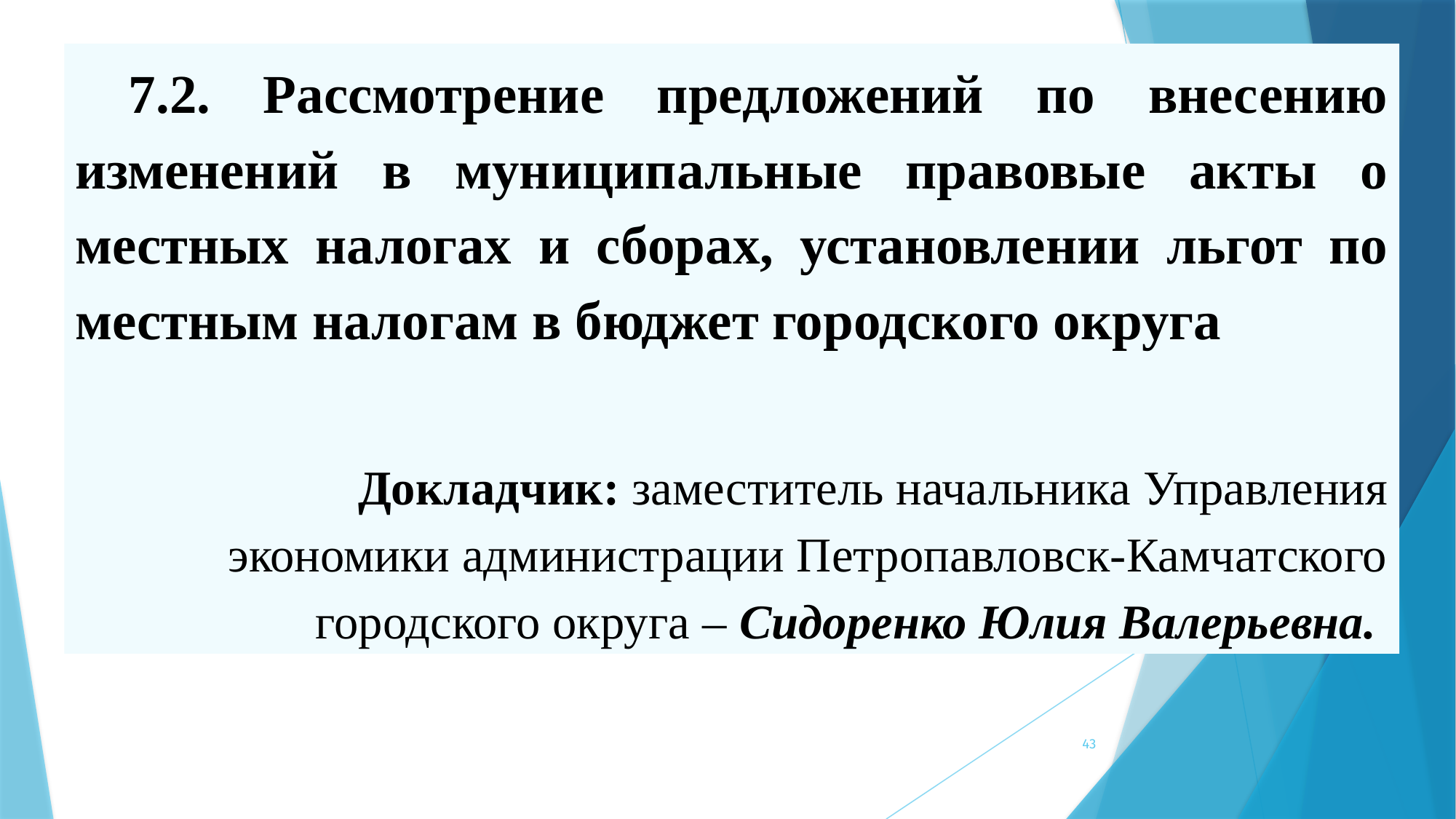

7.2. Рассмотрение предложений по внесению изменений в муниципальные правовые акты о местных налогах и сборах, установлении льгот по местным налогам в бюджет городского округа

Докладчик: заместитель начальника Управления экономики администрации Петропавловск-Камчатского городского округа – Сидоренко Юлия Валерьевна.
43